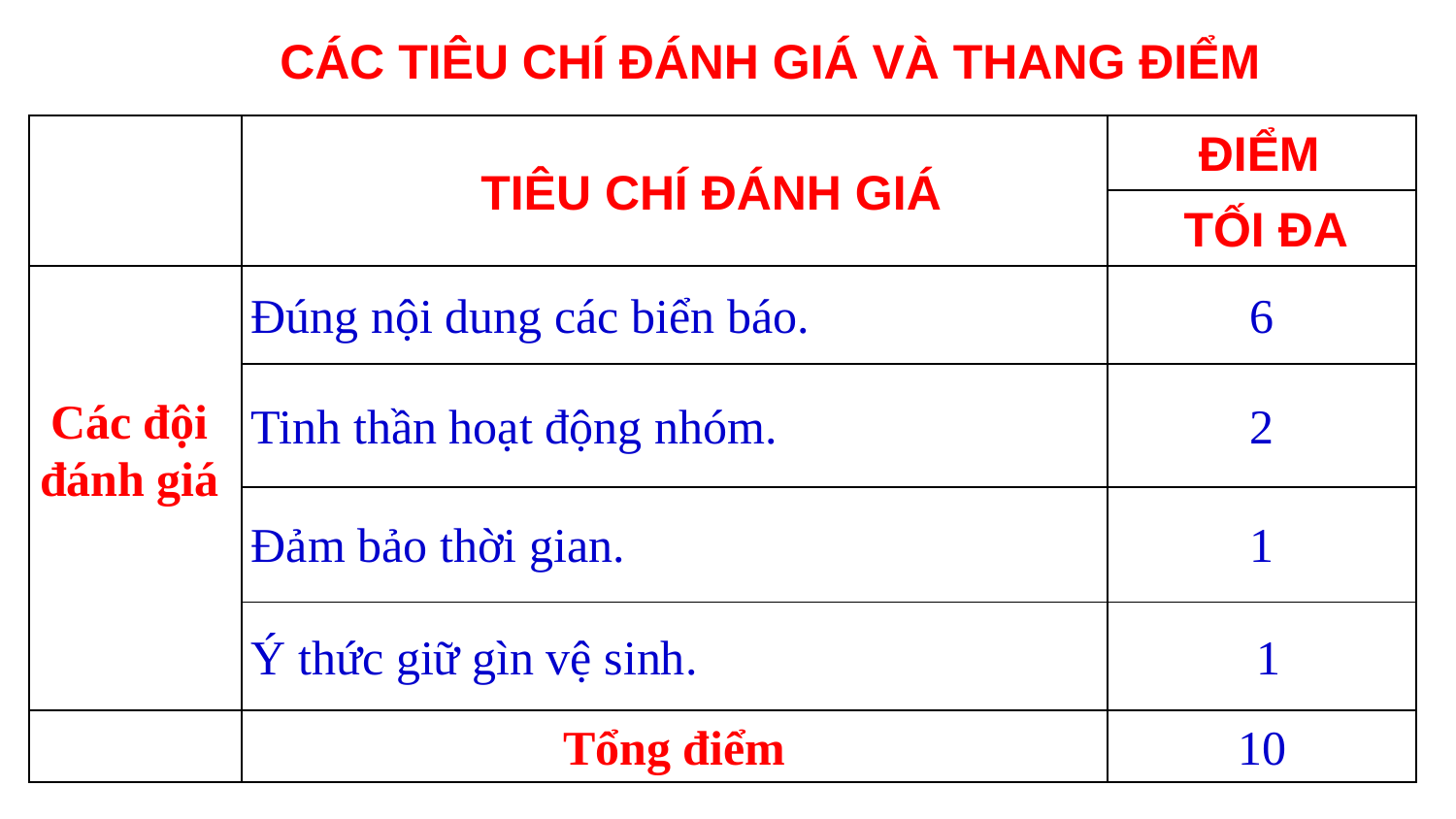

CÁC TIÊU CHÍ ĐÁNH GIÁ VÀ THANG ĐIỂM
|  | TIÊU CHÍ ĐÁNH GIÁ | ĐIỂM |
| --- | --- | --- |
|  |  | TỐI ĐA |
| Các đội đánh giá | Đúng nội dung các biển báo. | 6 |
|  | Tinh thần hoạt động nhóm. | 2 |
|  | Đảm bảo thời gian. | 1 |
|  | Ý thức giữ gìn vệ sinh. | 1 |
|  | Tổng điểm | 10 |